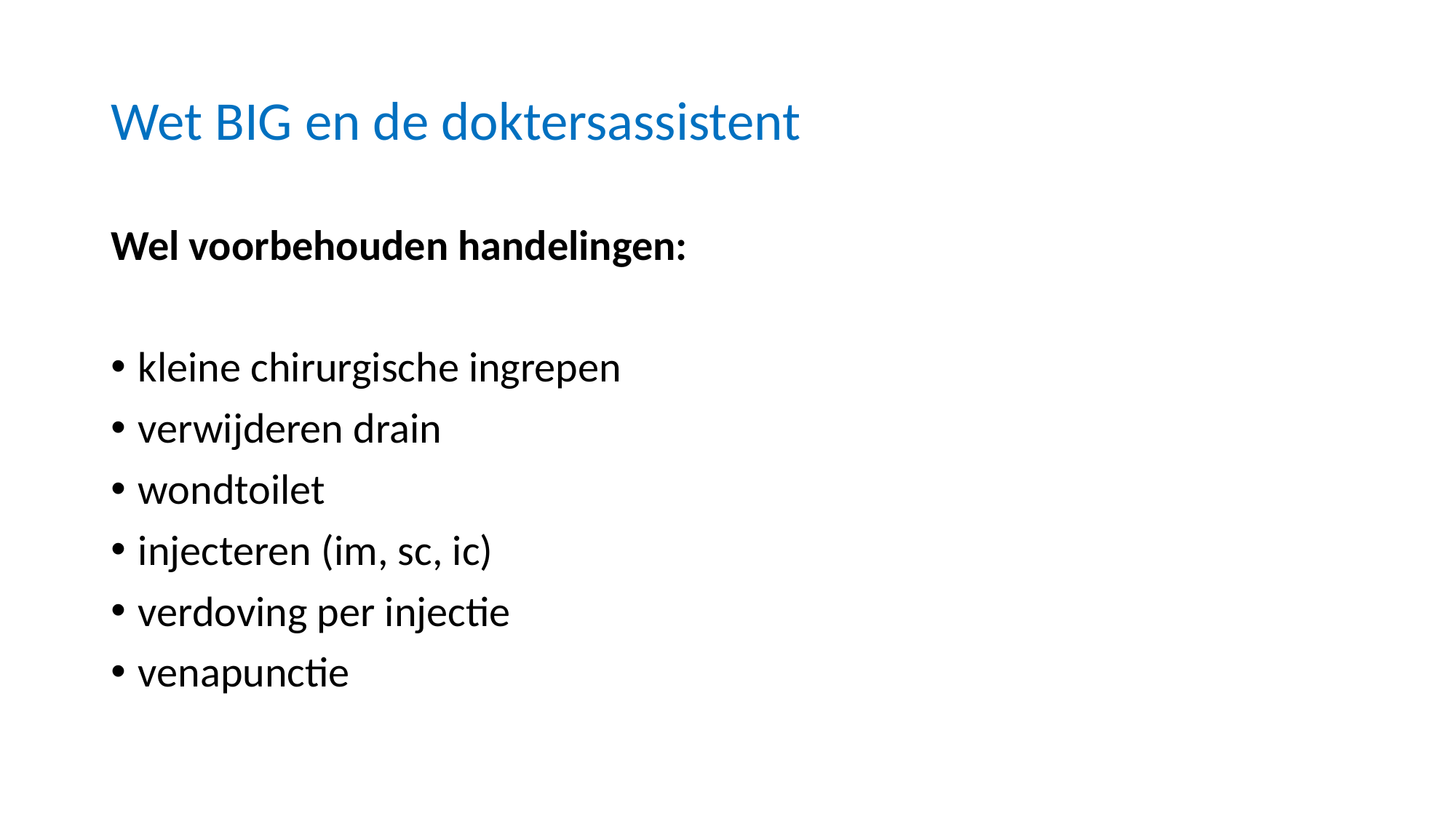

# Wet BIG en de doktersassistent
Wel voorbehouden handelingen:

kleine chirurgische ingrepen
verwijderen drain
wondtoilet
injecteren (im, sc, ic)
verdoving per injectie
venapunctie